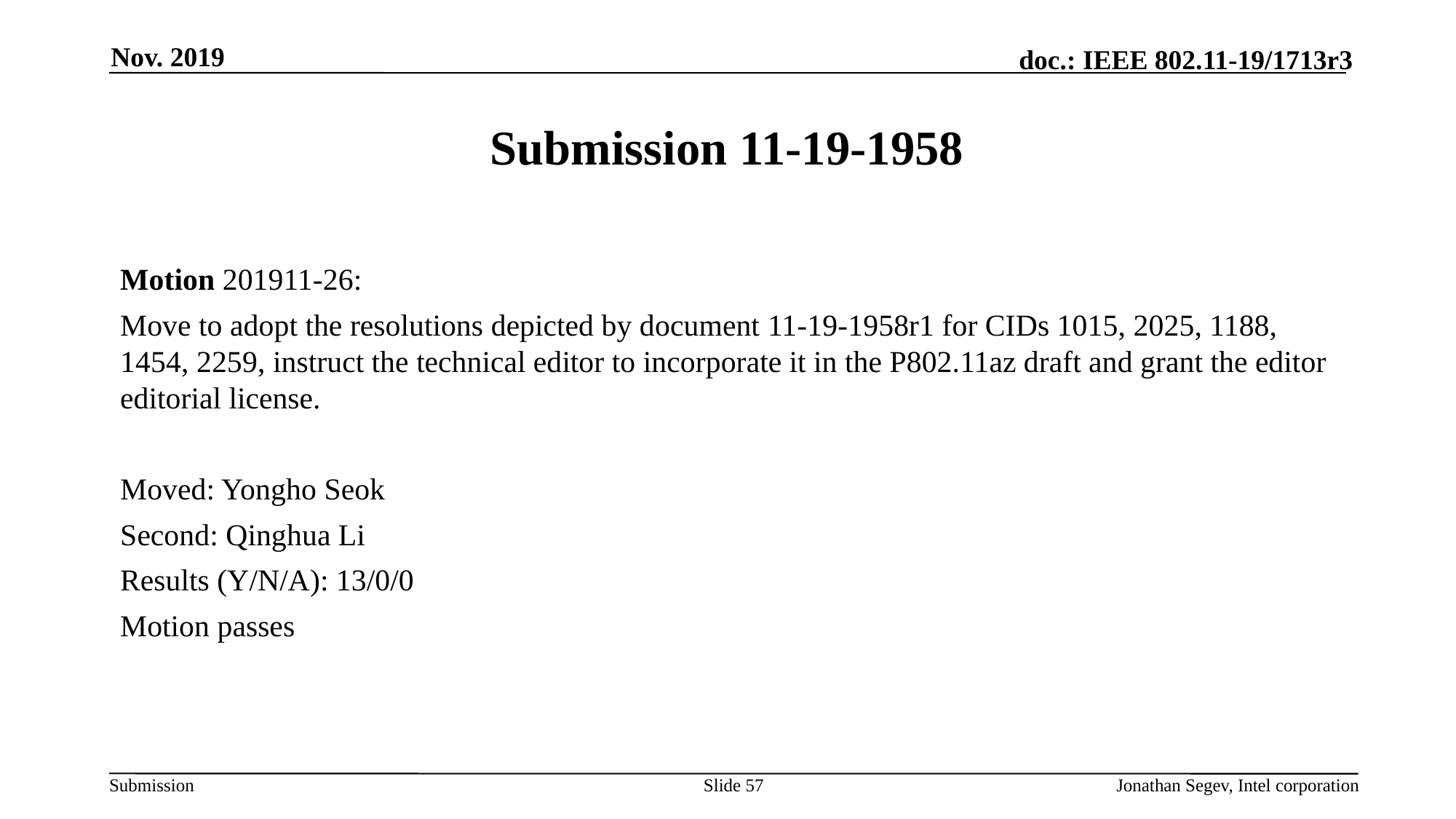

Nov. 2019
# Submission 11-19-1958

Motion 201911-26:
Move to adopt the resolutions depicted by document 11-19-1958r1 for CIDs 1015, 2025, 1188, 1454, 2259, instruct the technical editor to incorporate it in the P802.11az draft and grant the editor editorial license.

Moved: Yongho Seok
Second: Qinghua Li
Results (Y/N/A): 13/0/0
Motion passes

Slide 57
Jonathan Segev, Intel corporation